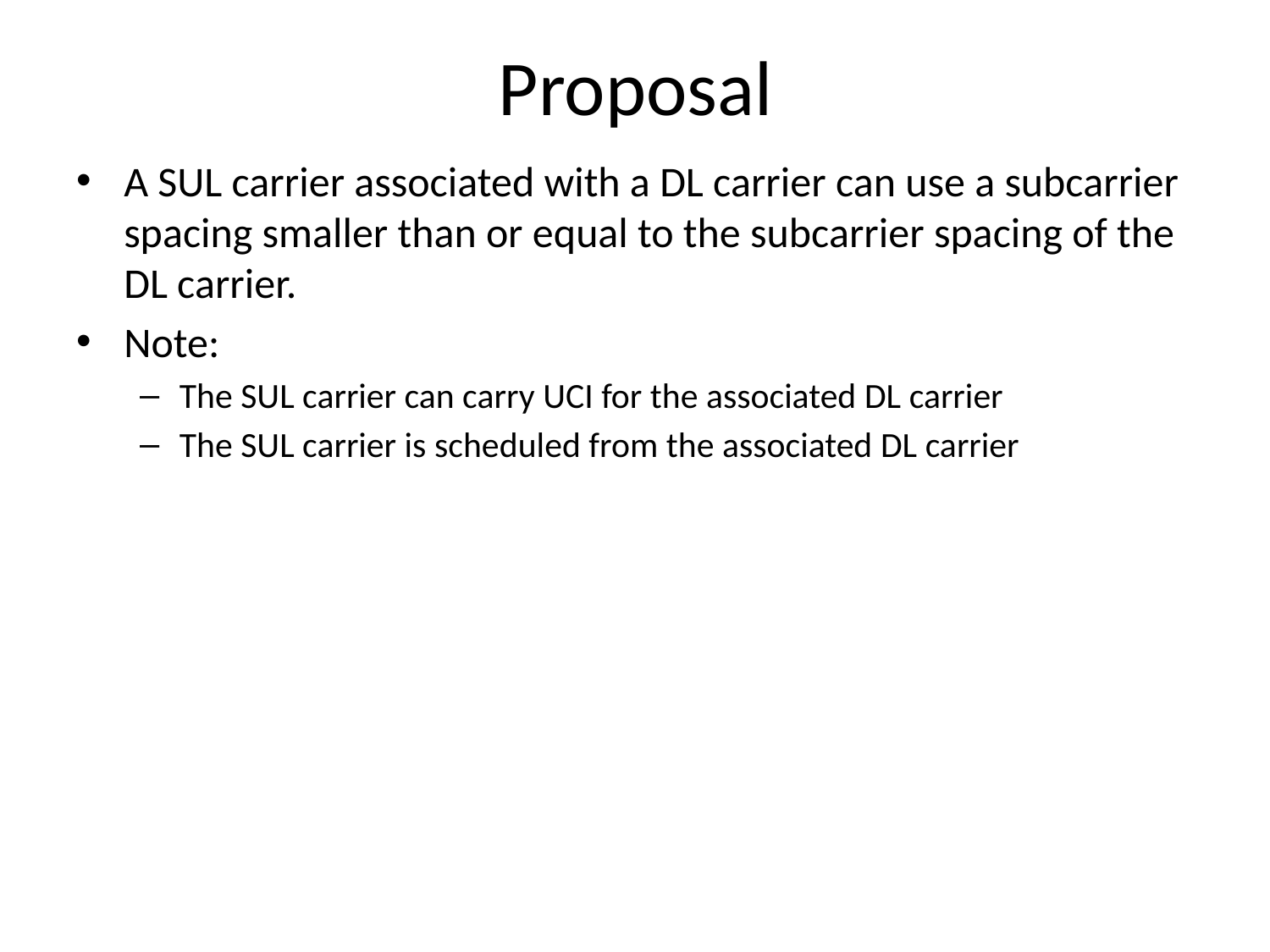

# Proposal
A SUL carrier associated with a DL carrier can use a subcarrier spacing smaller than or equal to the subcarrier spacing of the DL carrier.
Note:
The SUL carrier can carry UCI for the associated DL carrier
The SUL carrier is scheduled from the associated DL carrier